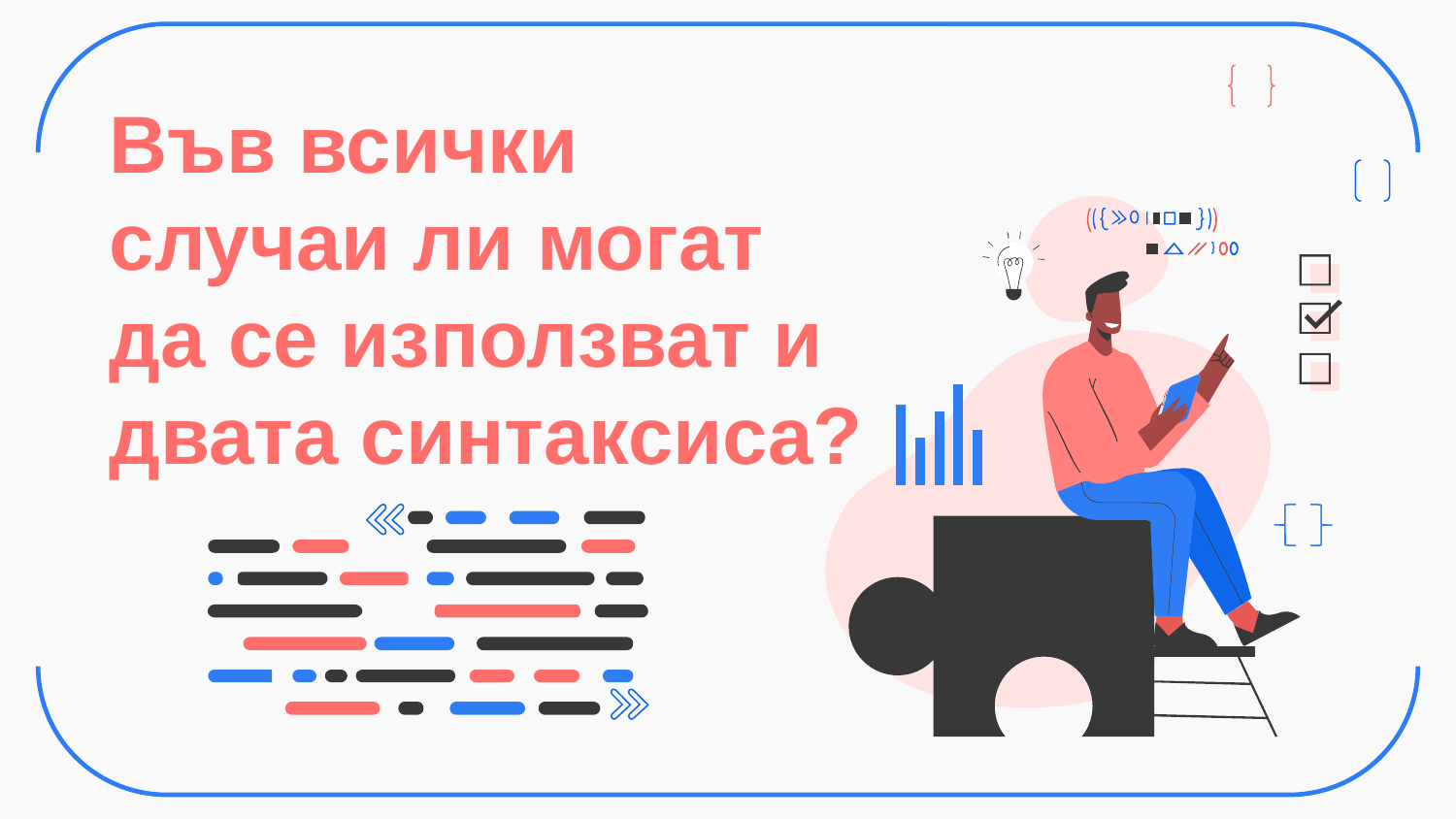

# Във всички случаи ли могат да се използват и двата синтаксиса?